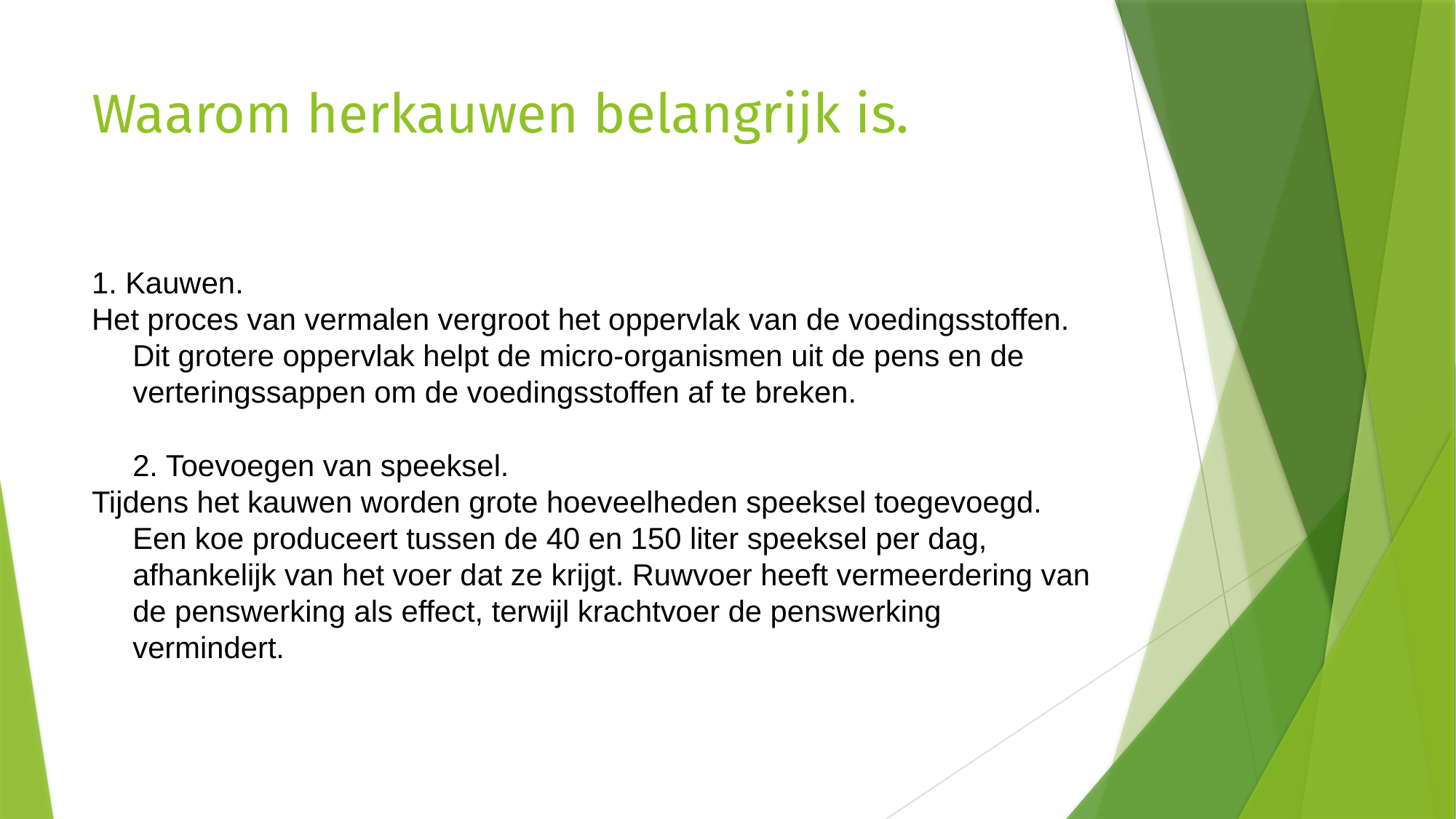

# Waarom herkauwen belangrijk is.
1. Kauwen.
Het proces van vermalen vergroot het oppervlak van de voedingsstoffen. Dit grotere oppervlak helpt de micro-organismen uit de pens en de verteringssappen om de voedingsstoffen af te breken.
2. Toevoegen van speeksel.
Tijdens het kauwen worden grote hoeveelheden speeksel toegevoegd. Een koe produceert tussen de 40 en 150 liter speeksel per dag, afhankelijk van het voer dat ze krijgt. Ruwvoer heeft vermeerdering van de penswerking als effect, terwijl krachtvoer de penswerking vermindert.